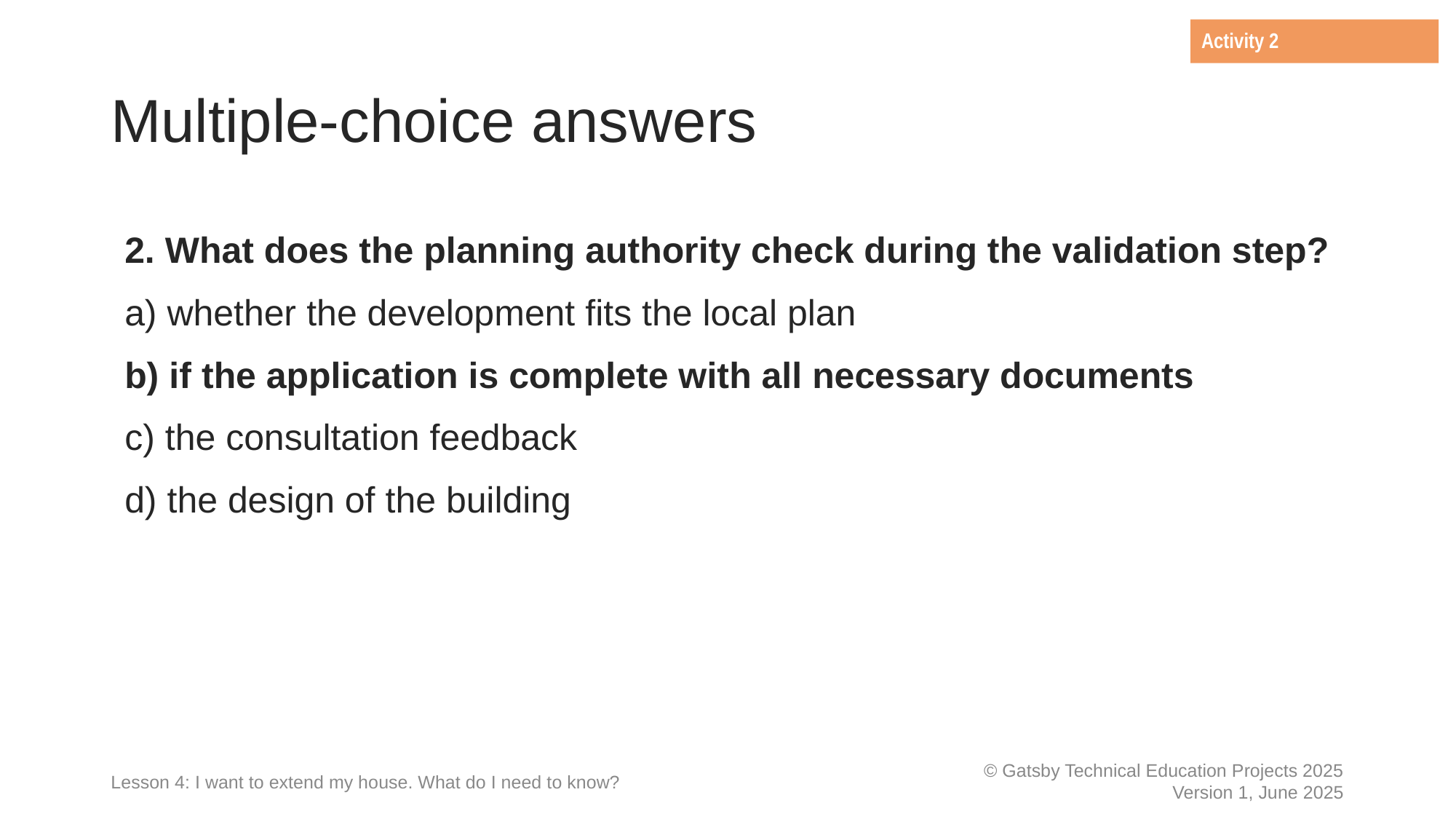

Activity 2
# Multiple-choice answers
2. What does the planning authority check during the validation step?
a) whether the development fits the local plan
b) if the application is complete with all necessary documents
c) the consultation feedback
d) the design of the building

Lesson 4: I want to extend my house. What do I need to know?